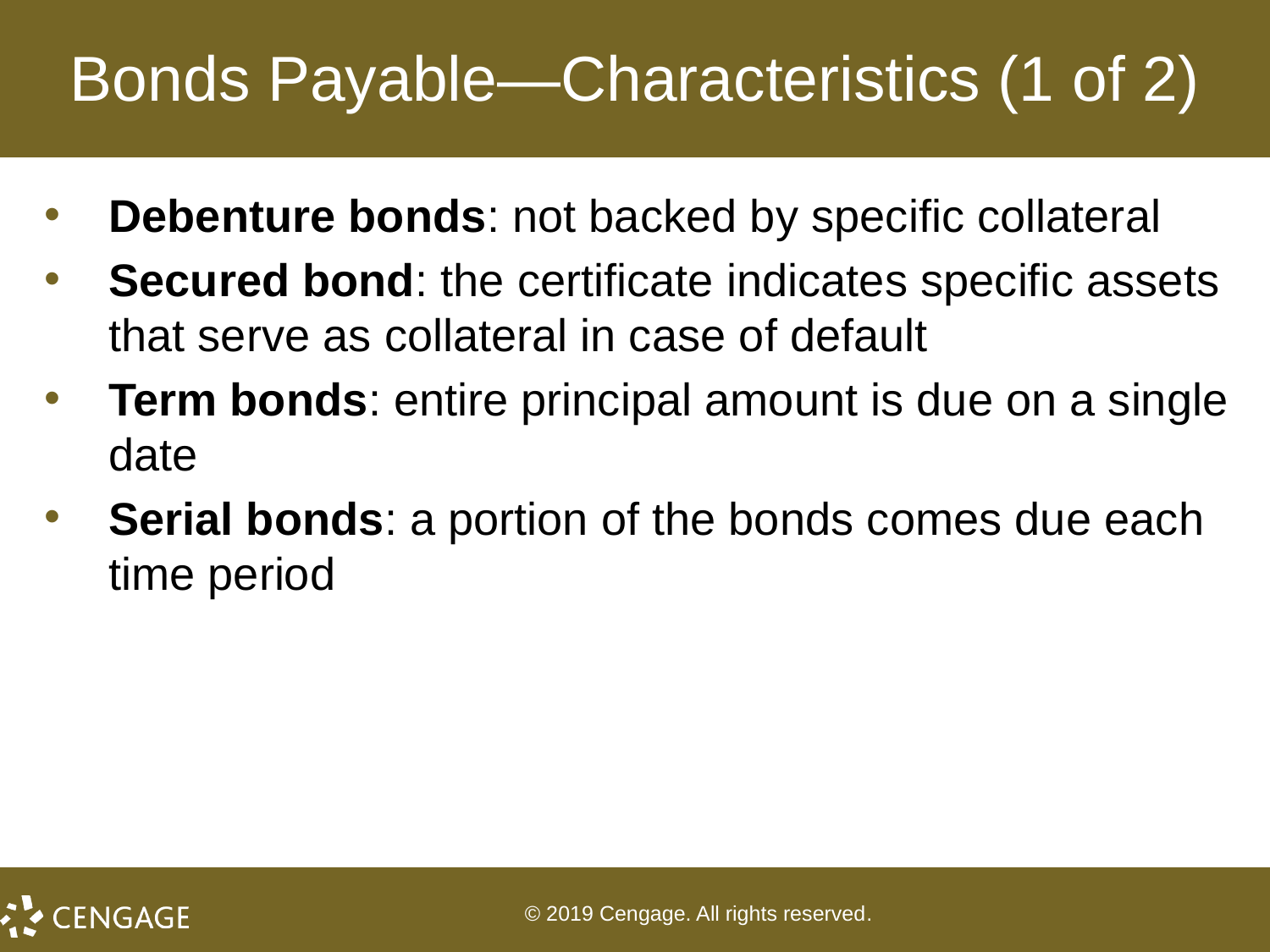

# Bonds Payable—Characteristics (1 of 2)
Debenture bonds: not backed by specific collateral
Secured bond: the certificate indicates specific assets that serve as collateral in case of default
Term bonds: entire principal amount is due on a single date
Serial bonds: a portion of the bonds comes due each time period